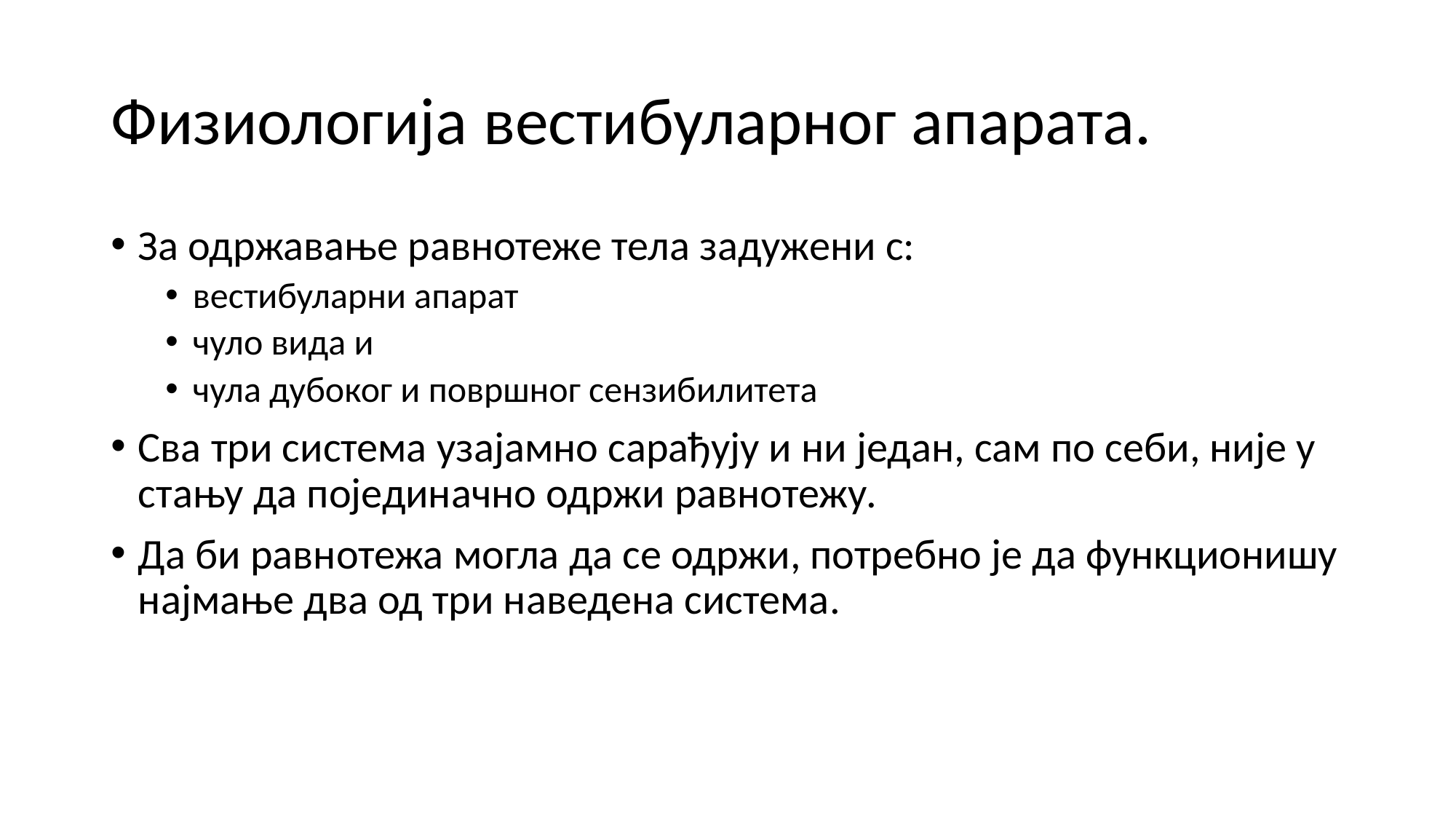

# Физиологија вестибуларног апарата.
За одржавање равнотеже тела задужени с:
вестибуларни апарат
чуло вида и
чула дубоког и површног сензибилитета
Сва три система узајамно сарађују и ни један, сам по себи, није у стању да појединачно одржи равнотежу.
Да би равнотежа могла да се одржи, потребно је да функционишу најмање два од три наведена система.